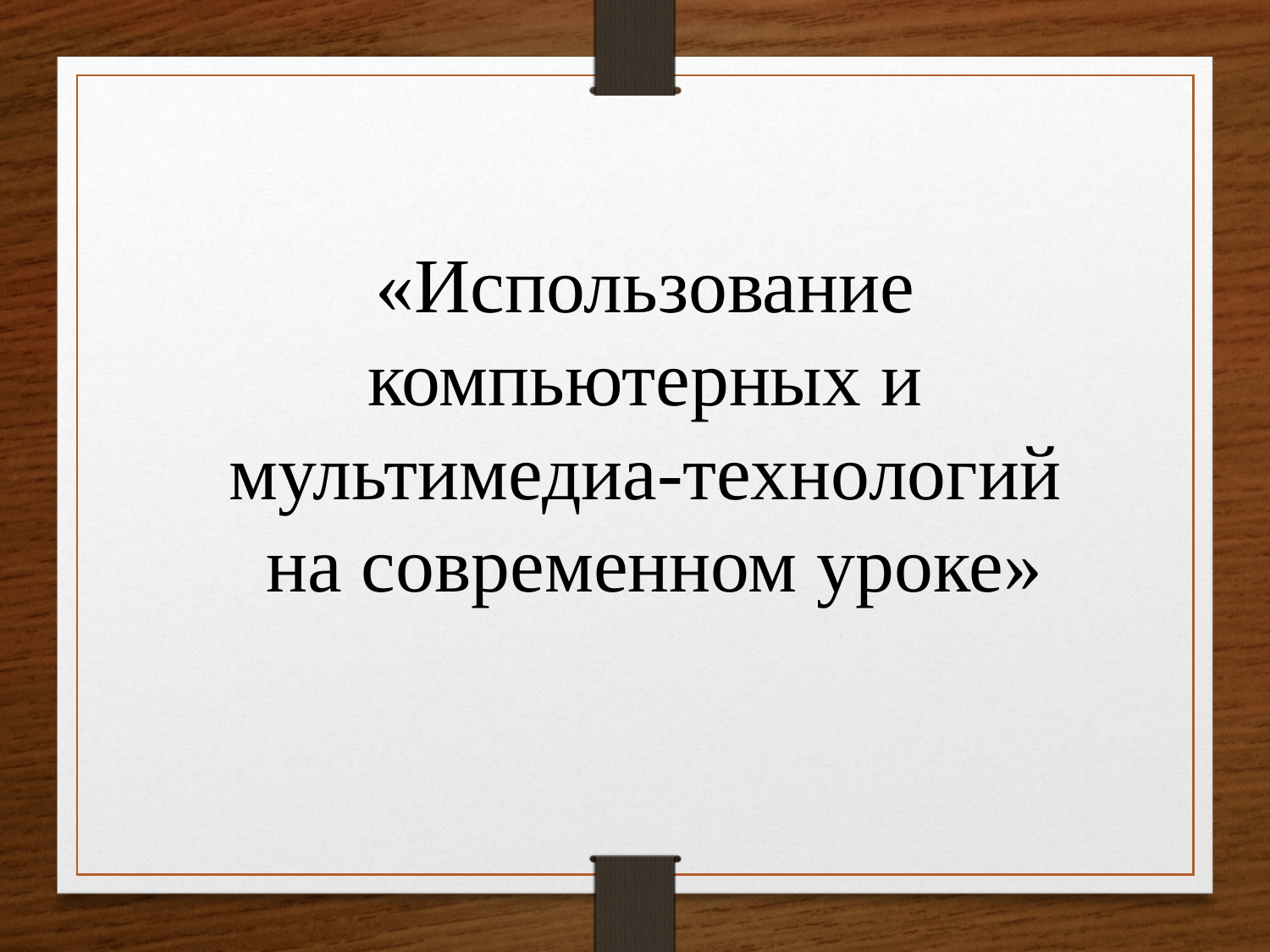

«Использование компьютерных и
мультимедиа-технологий
 на современном уроке»